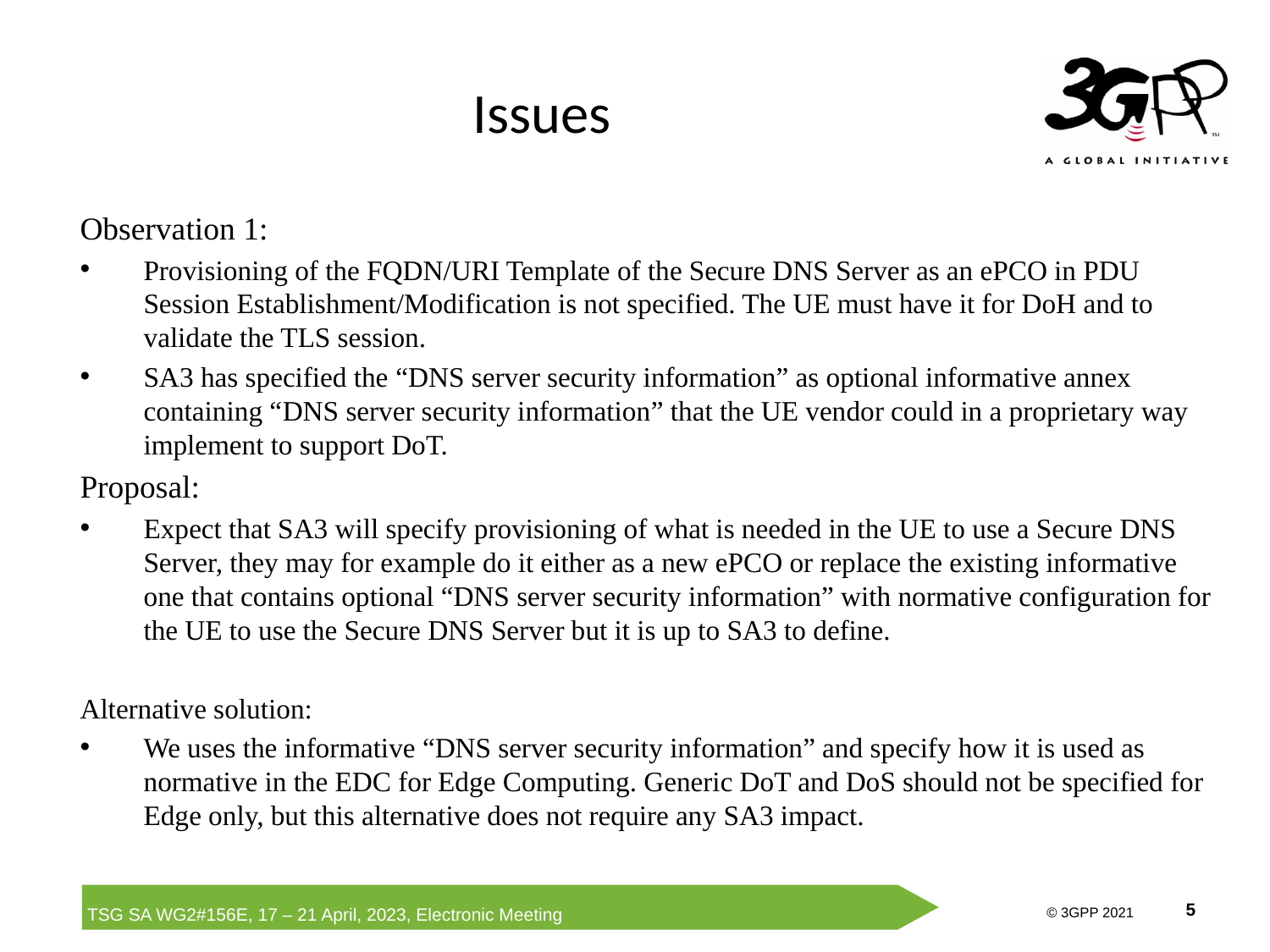

# Issues
Observation 1:
Provisioning of the FQDN/URI Template of the Secure DNS Server as an ePCO in PDU Session Establishment/Modification is not specified. The UE must have it for DoH and to validate the TLS session.
SA3 has specified the “DNS server security information” as optional informative annex containing “DNS server security information” that the UE vendor could in a proprietary way implement to support DoT.
Proposal:
Expect that SA3 will specify provisioning of what is needed in the UE to use a Secure DNS Server, they may for example do it either as a new ePCO or replace the existing informative one that contains optional “DNS server security information” with normative configuration for the UE to use the Secure DNS Server but it is up to SA3 to define.

Alternative solution:
We uses the informative “DNS server security information” and specify how it is used as normative in the EDC for Edge Computing. Generic DoT and DoS should not be specified for Edge only, but this alternative does not require any SA3 impact.